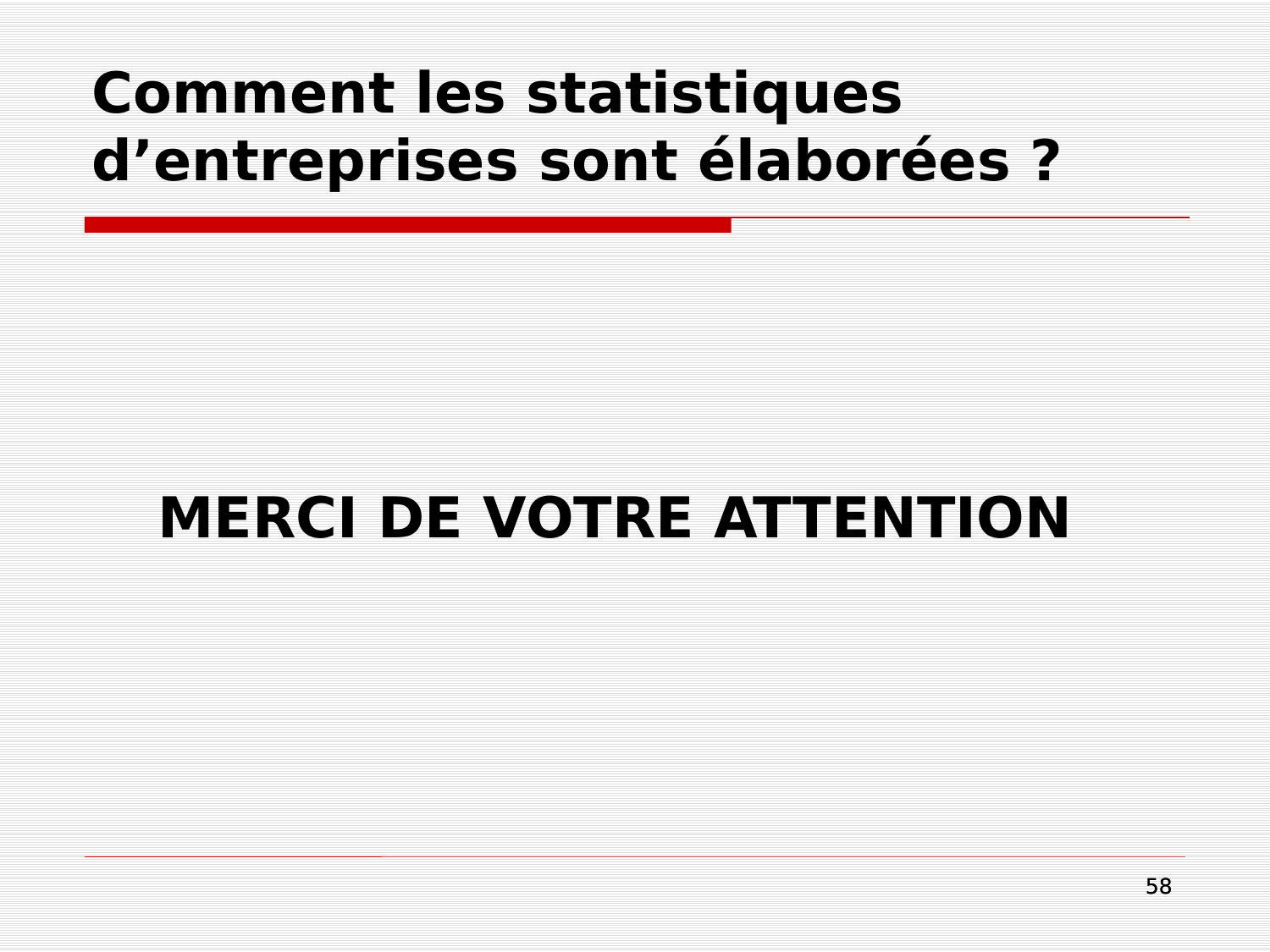

Comment les statistiques d’entreprises sont élaborées ?
# MERCI DE VOTRE ATTENTION

58
58